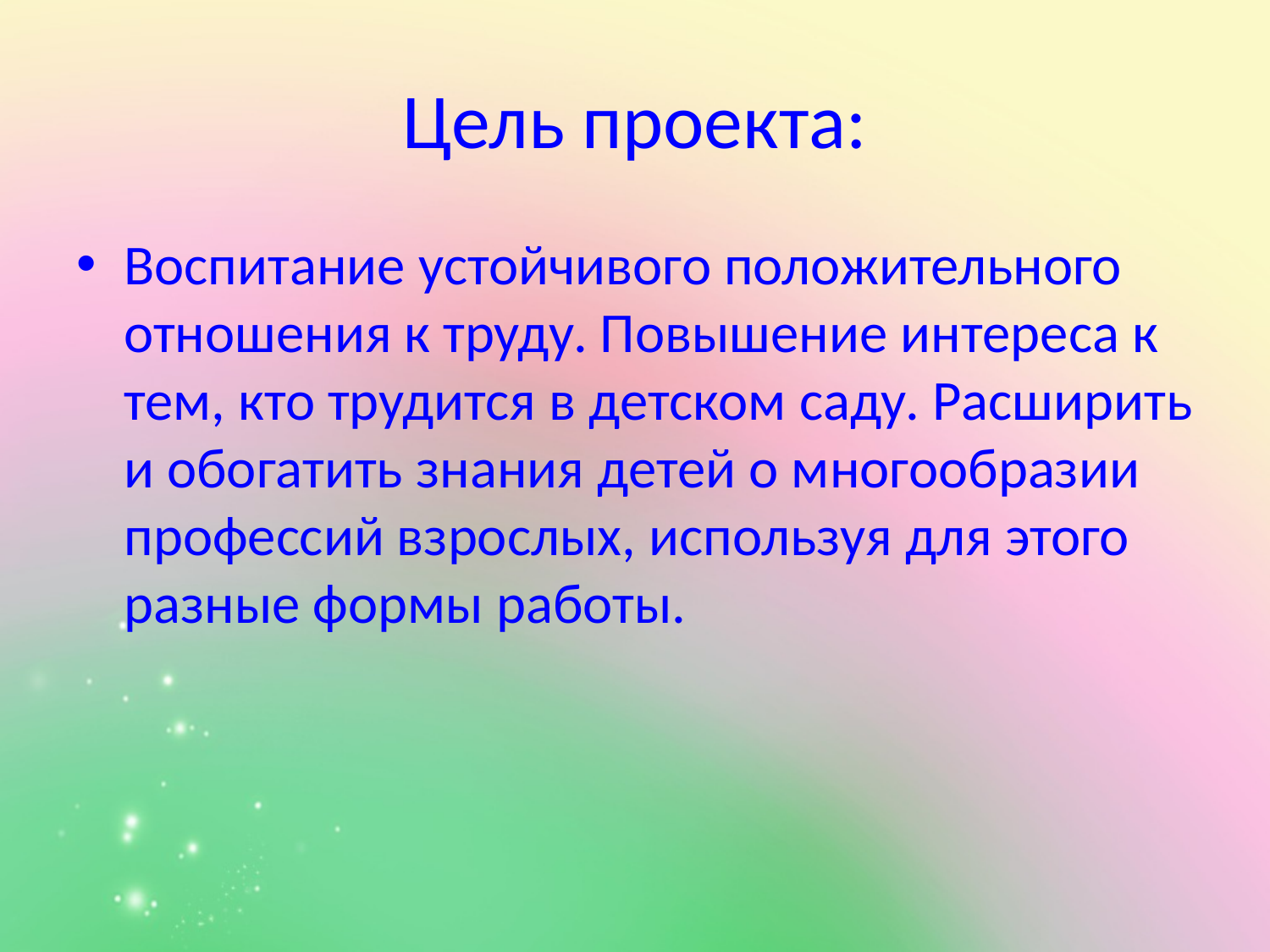

Цель проекта:
Воспитание устойчивого положительного отношения к труду. Повышение интереса к тем, кто трудится в детском саду. Расширить и обогатить знания детей о многообразии профессий взрослых, используя для этого разные формы работы.